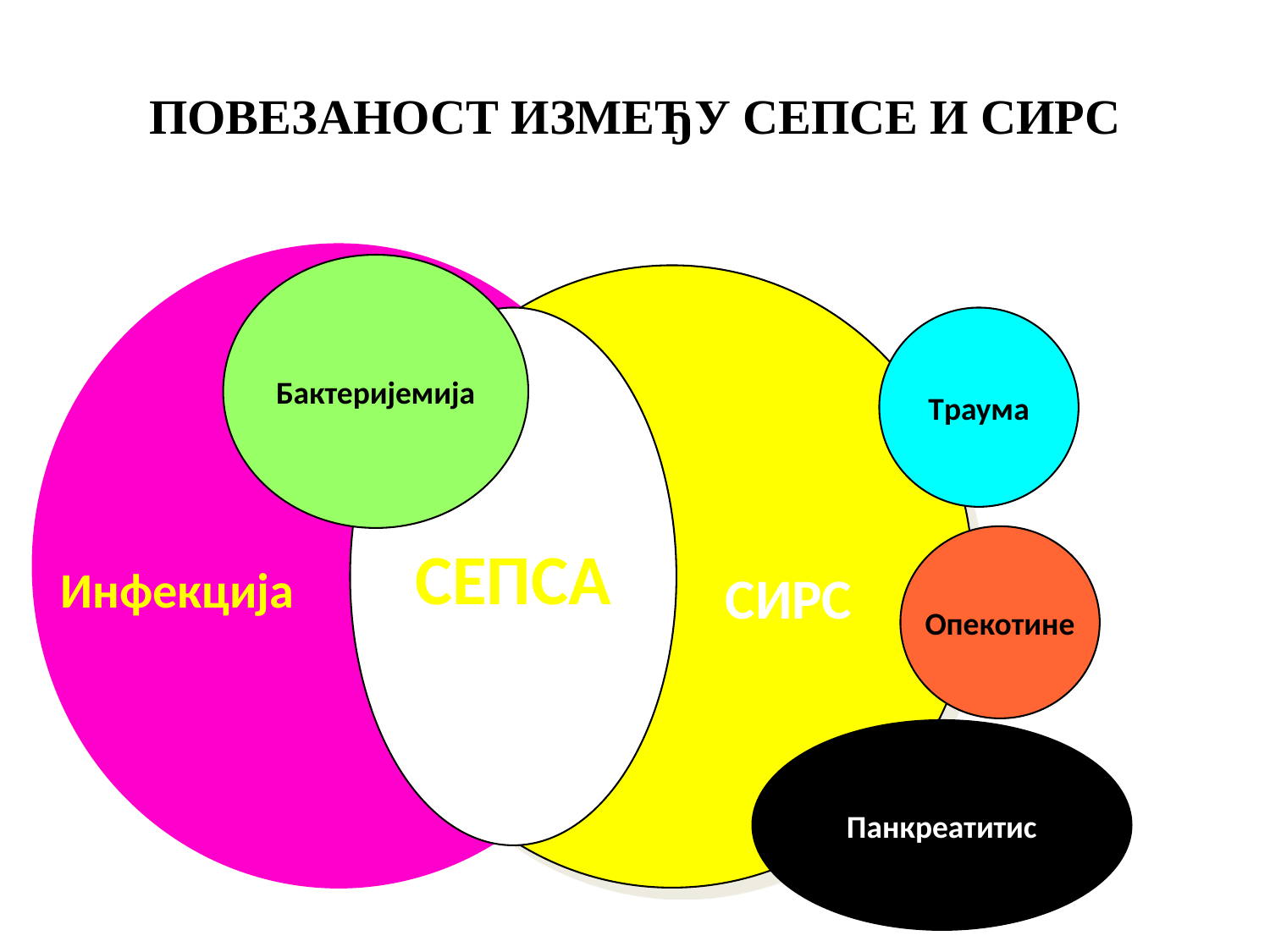

# ПОВЕЗАНОСТ ИЗМЕЂУ СЕПСЕ И СИРС

Бактеријемија

СЕПСА
Tраума
Oпекотине
Инфекција
SEPSIS
СИРС
Пaнкреатитис